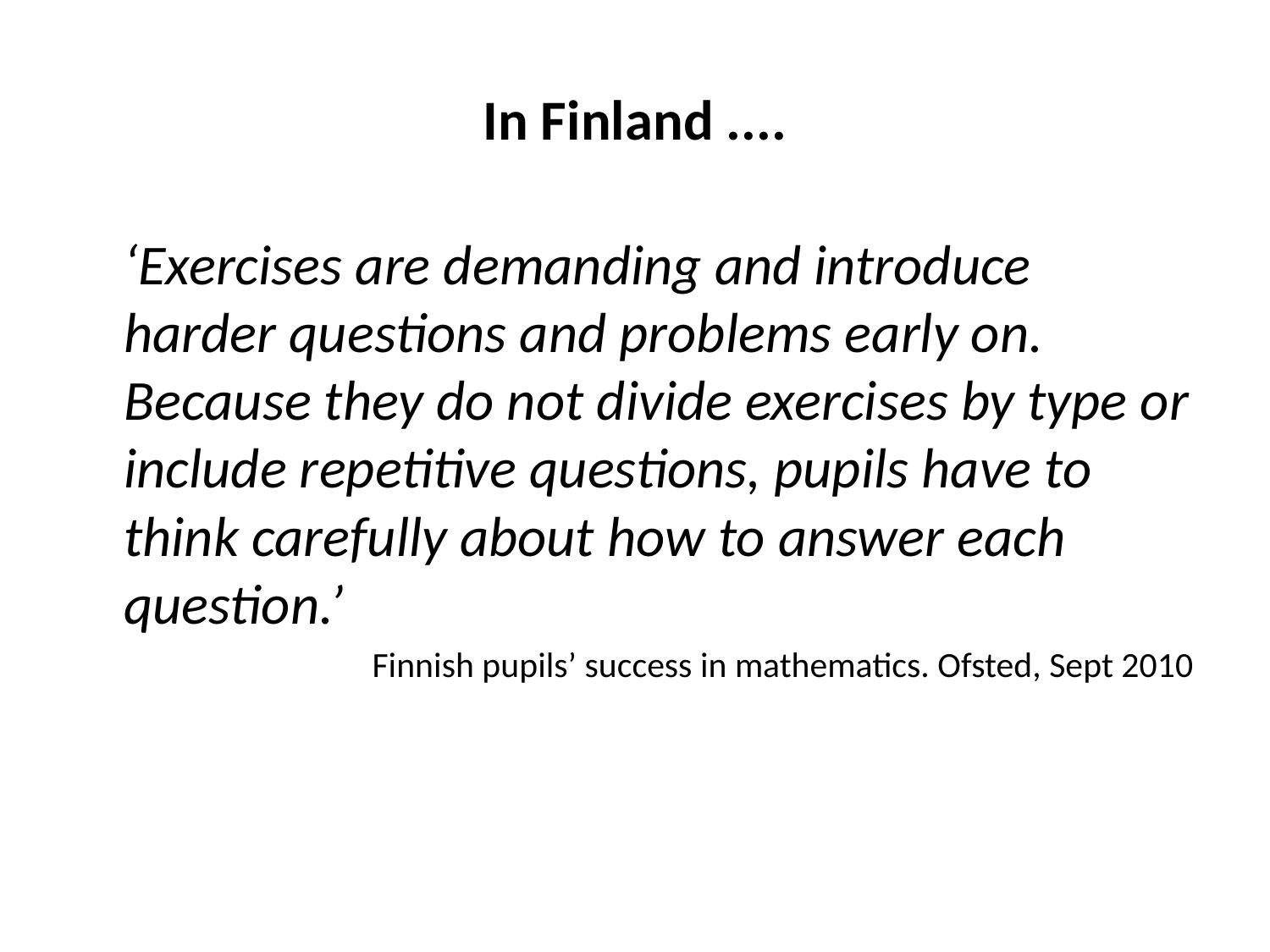

# In Finland ....
	‘Exercises are demanding and introduce harder questions and problems early on. Because they do not divide exercises by type or include repetitive questions, pupils have to think carefully about how to answer each question.’
Finnish pupils’ success in mathematics. Ofsted, Sept 2010